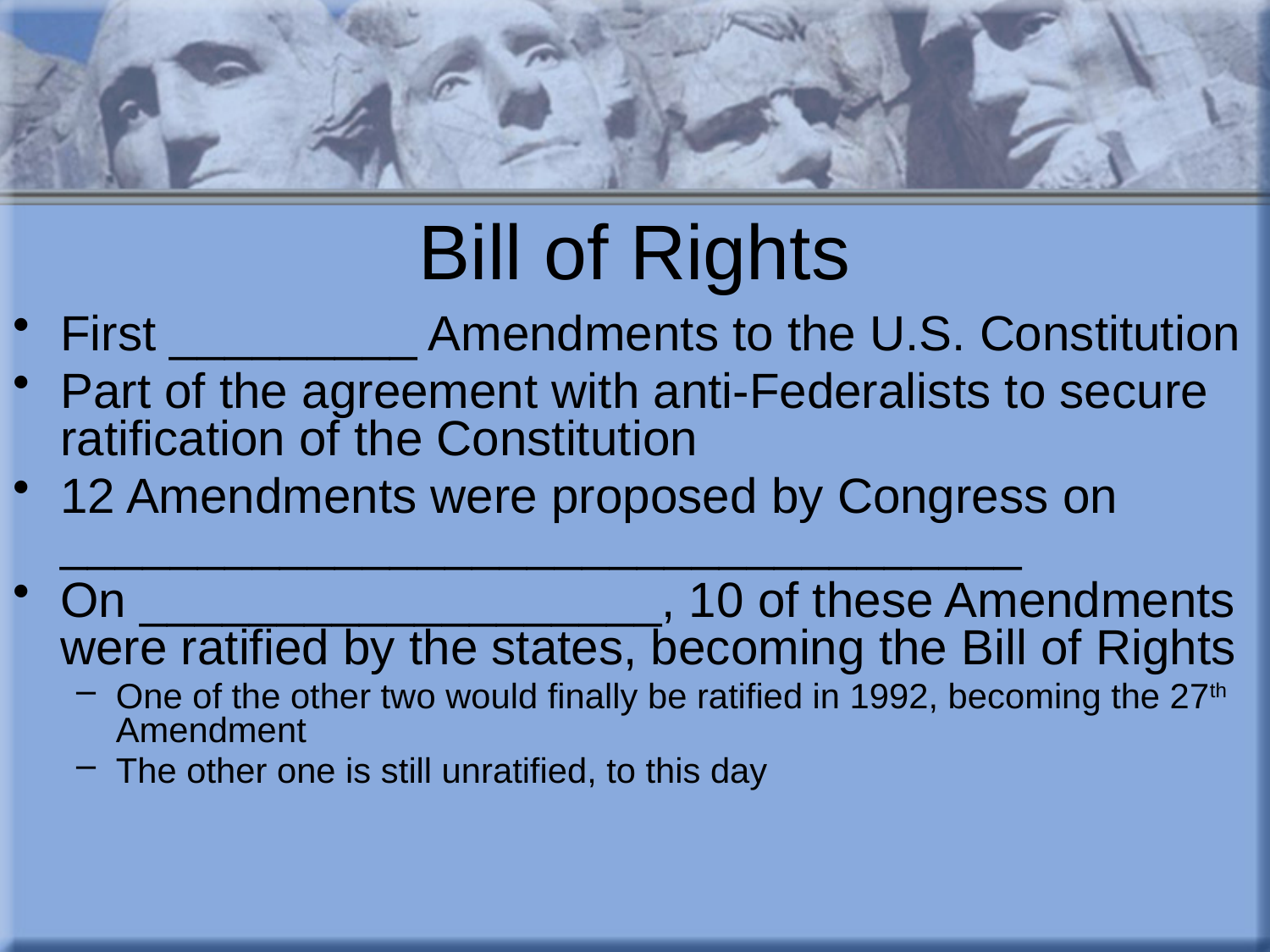

# Bill of Rights
First _________ Amendments to the U.S. Constitution
Part of the agreement with anti-Federalists to secure ratification of the Constitution
12 Amendments were proposed by Congress on ___________________________________
On ___________________, 10 of these Amendments were ratified by the states, becoming the Bill of Rights
One of the other two would finally be ratified in 1992, becoming the 27th Amendment
The other one is still unratified, to this day